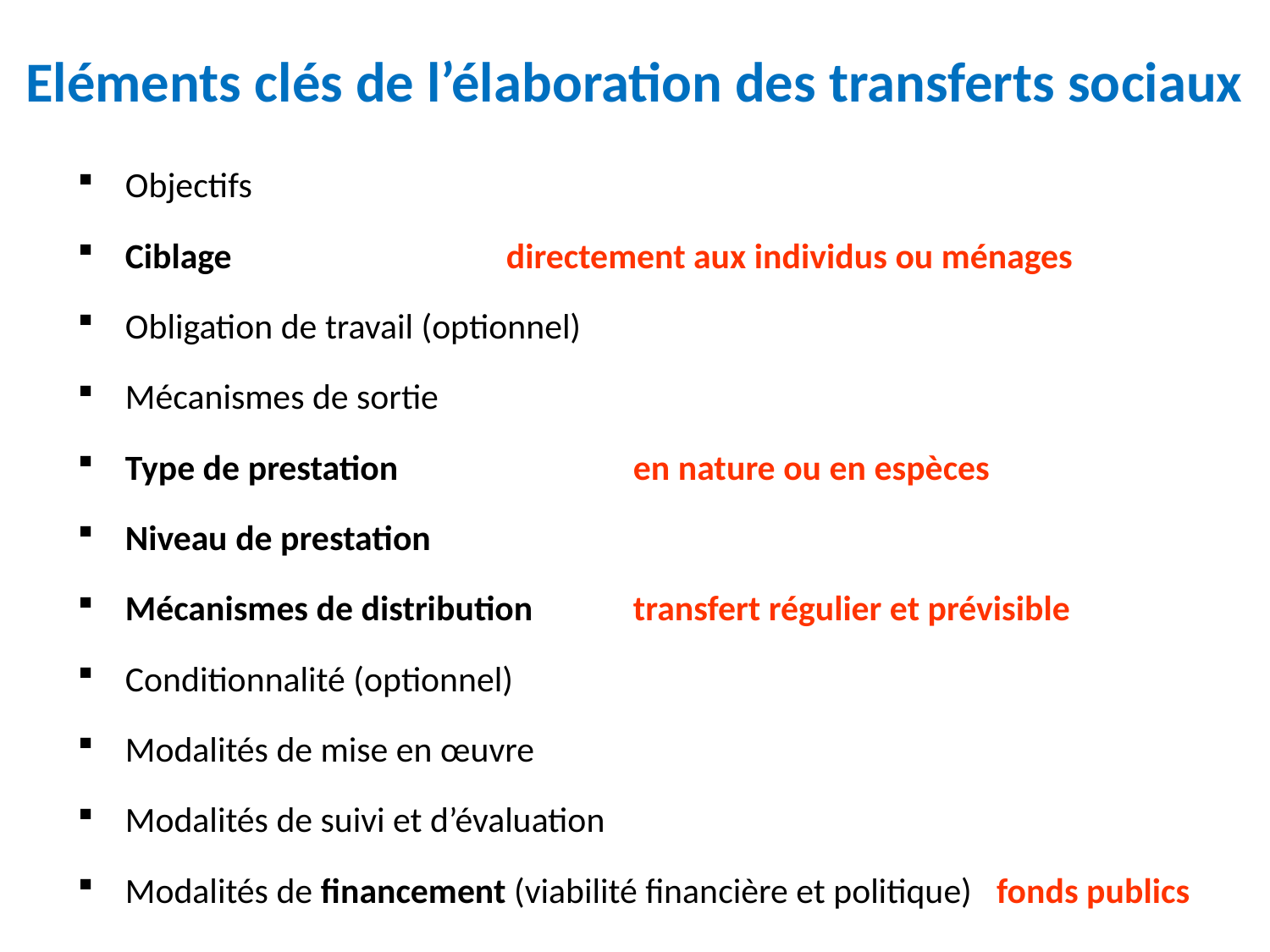

# Eléments clés de l’élaboration des transferts sociaux
Objectifs
Ciblage			directement aux individus ou ménages
Obligation de travail (optionnel)
Mécanismes de sortie
Type de prestation		en nature ou en espèces
Niveau de prestation
Mécanismes de distribution	transfert régulier et prévisible
Conditionnalité (optionnel)
Modalités de mise en œuvre
Modalités de suivi et d’évaluation
Modalités de financement (viabilité financière et politique)   fonds publics